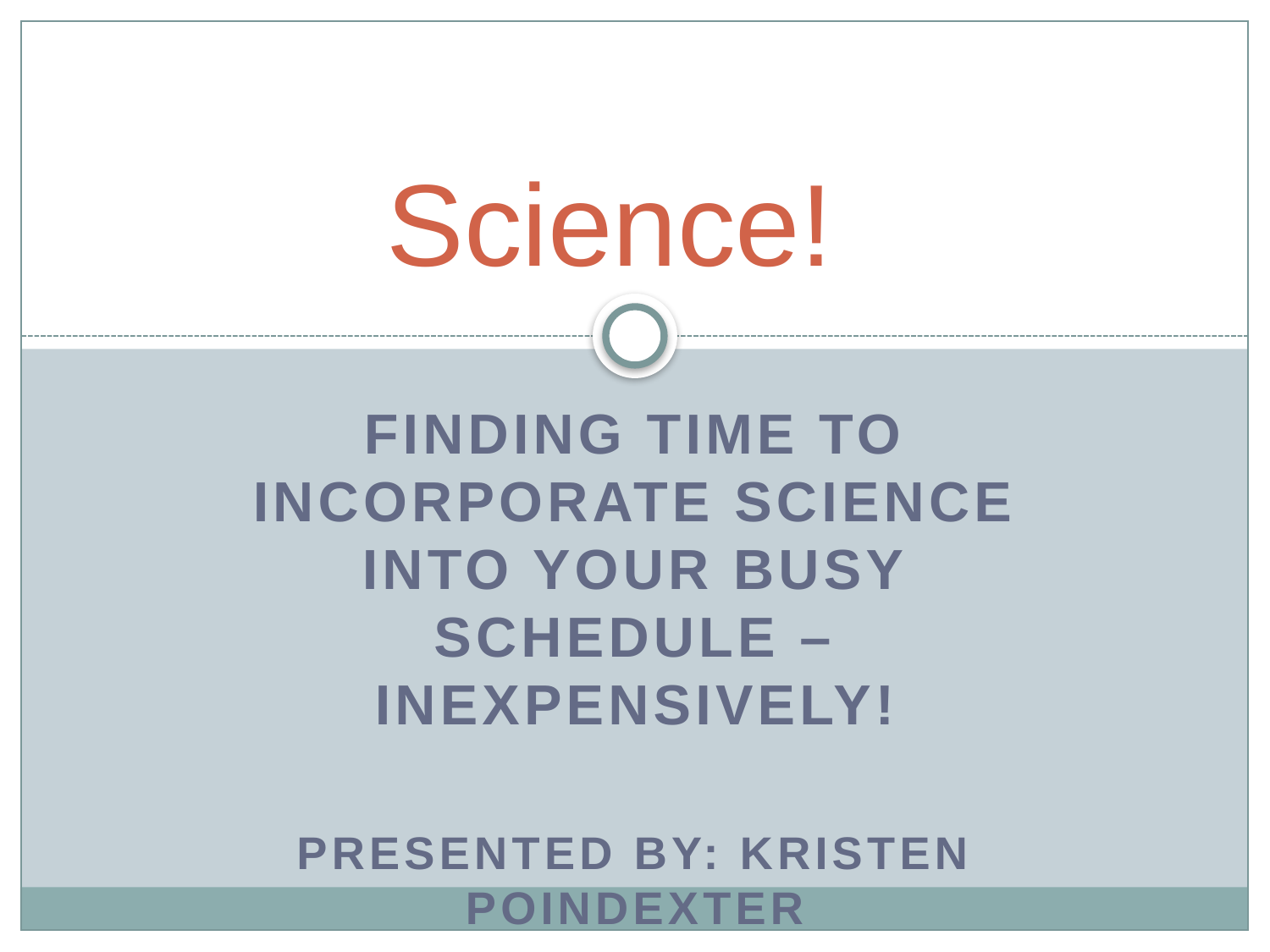

# Science!
Finding time to incorporate science into your busy schedule – inexpensively!

Presented by: Kristen Poindexter
Kindergarten Teacher